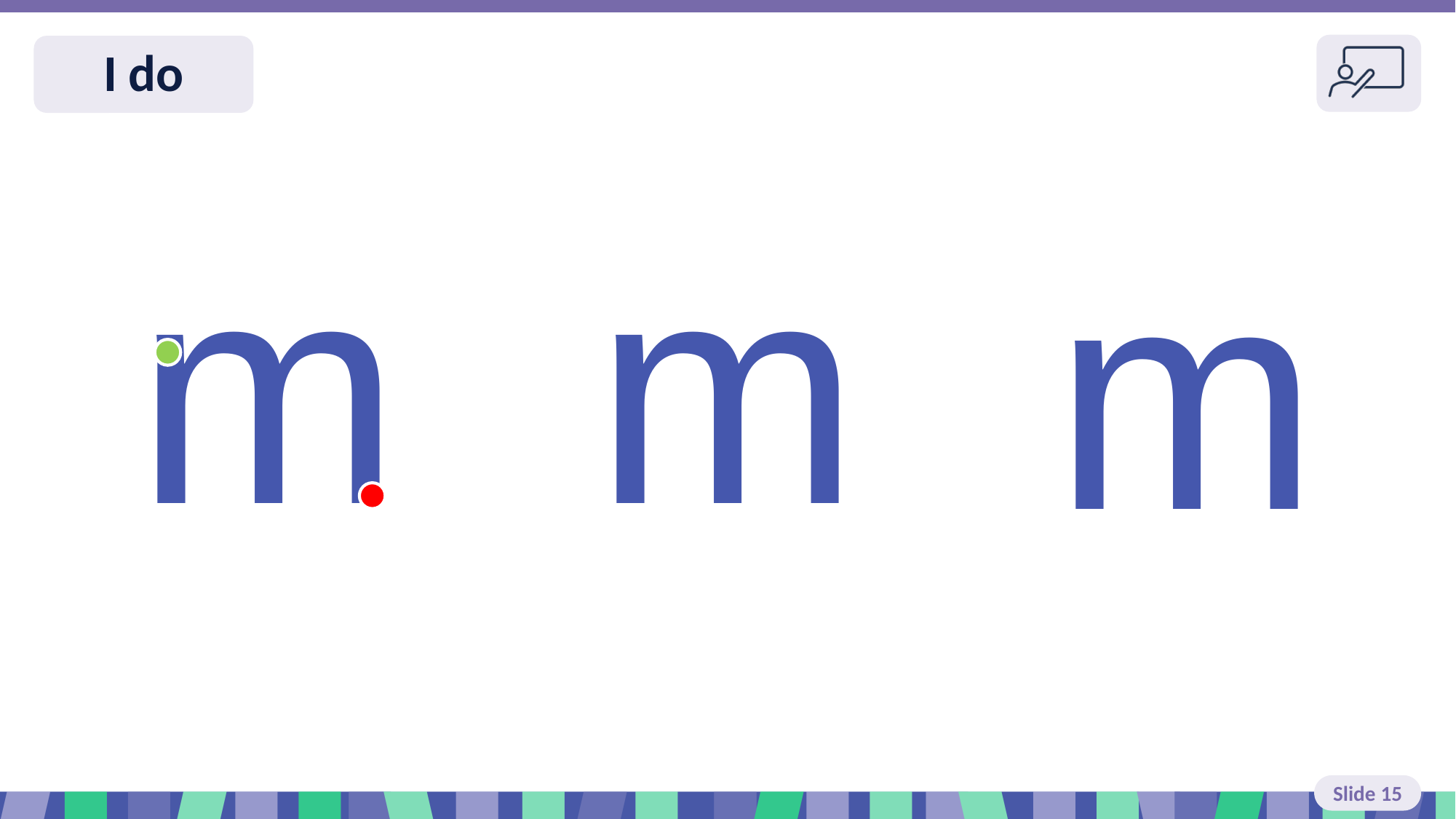

Slide 15 I do
m
m
m